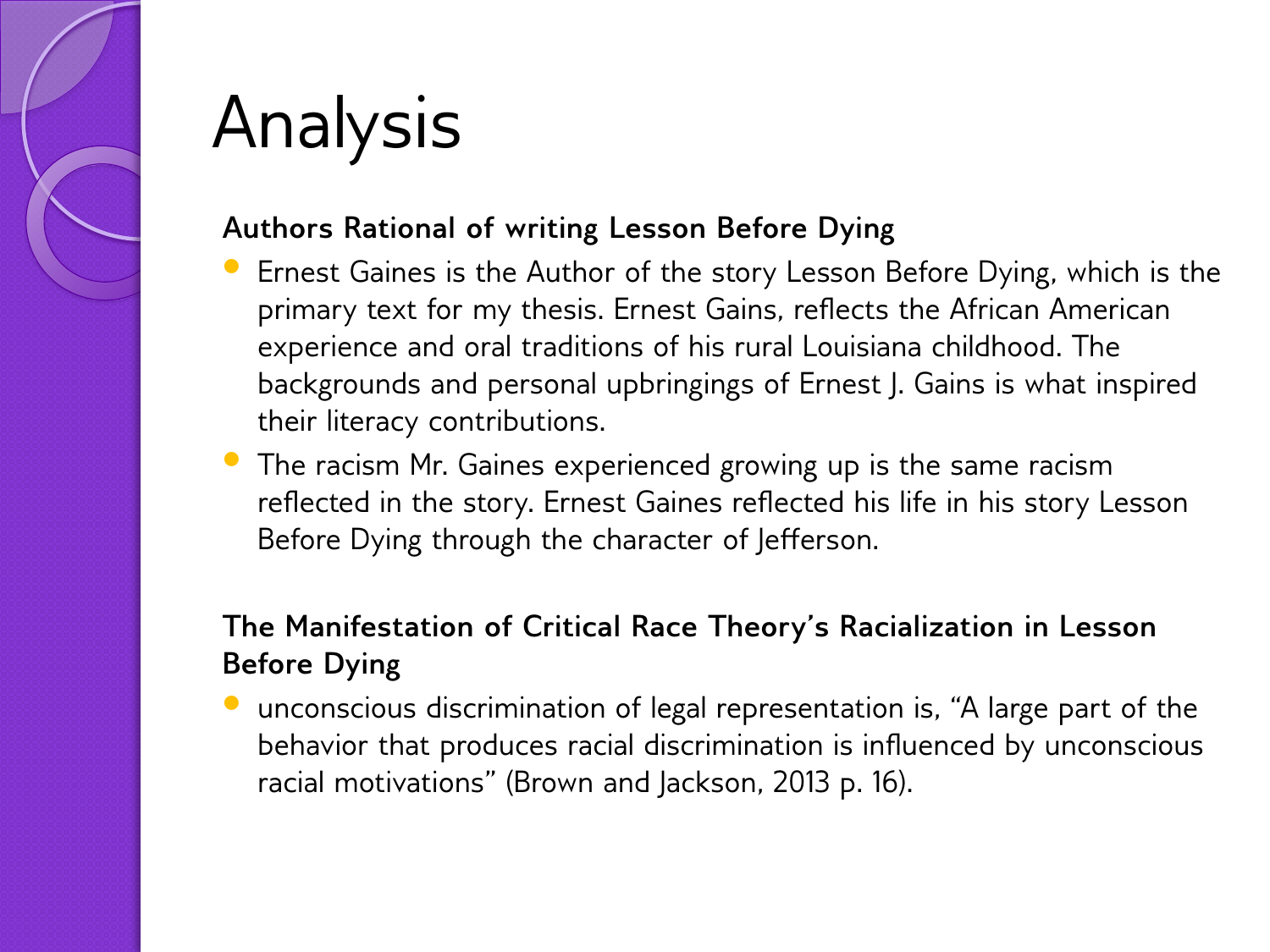

# Analysis
Authors Rational of writing Lesson Before Dying
Ernest Gaines is the Author of the story Lesson Before Dying, which is the primary text for my thesis. Ernest Gains, reflects the African American experience and oral traditions of his rural Louisiana childhood. The backgrounds and personal upbringings of Ernest J. Gains is what inspired their literacy contributions.
The racism Mr. Gaines experienced growing up is the same racism reflected in the story. Ernest Gaines reflected his life in his story Lesson Before Dying through the character of Jefferson.

The Manifestation of Critical Race Theory’s Racialization in Lesson Before Dying
unconscious discrimination of legal representation is, “A large part of the behavior that produces racial discrimination is influenced by unconscious racial motivations” (Brown and Jackson, 2013 p. 16).